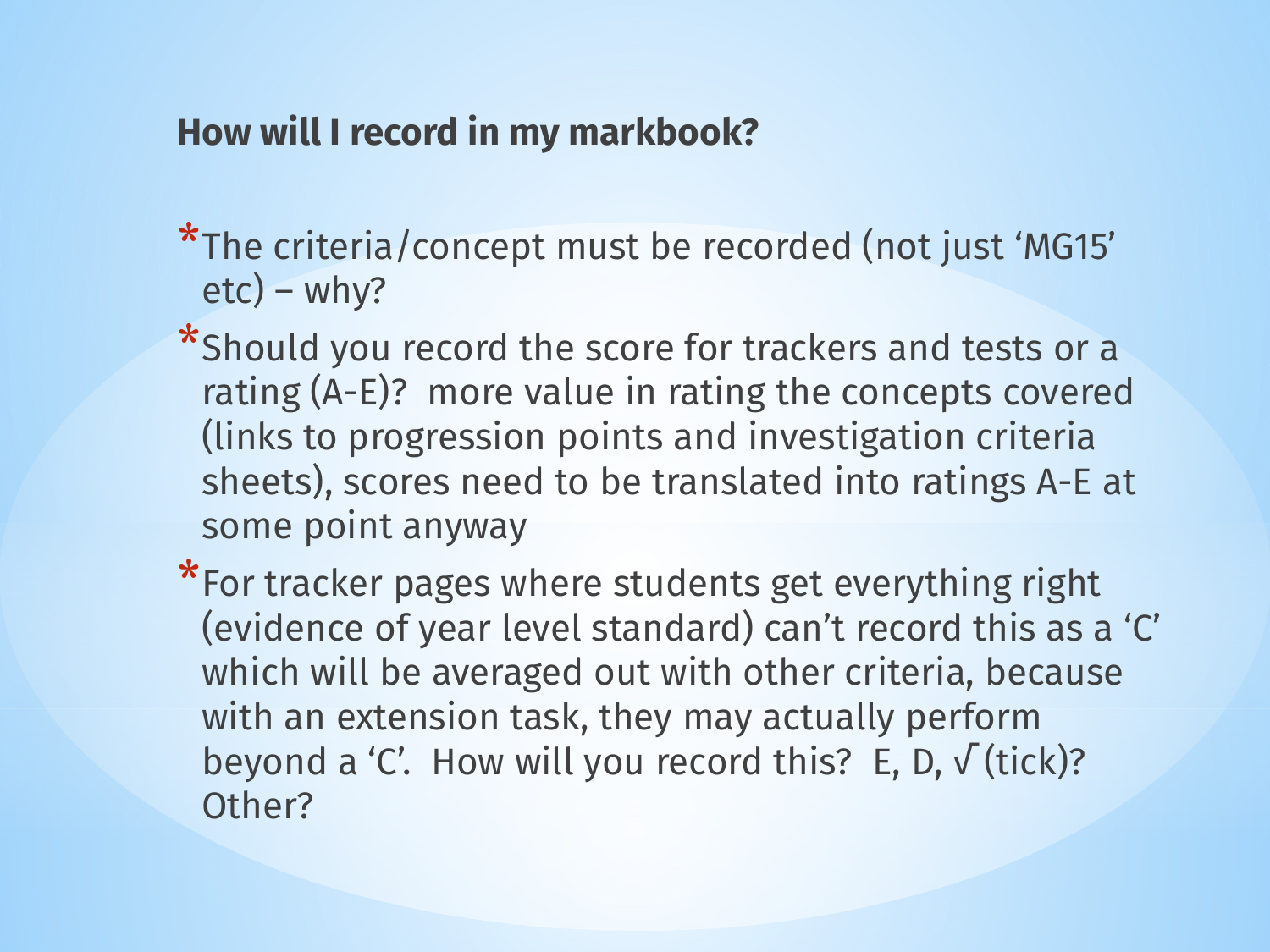

How will I record in my markbook?

The criteria/concept must be recorded (not just ‘MG15’ etc) – why?
Should you record the score for trackers and tests or a rating (A-E)?  more value in rating the concepts covered (links to progression points and investigation criteria sheets), scores need to be translated into ratings A-E at some point anyway
For tracker pages where students get everything right (evidence of year level standard) can’t record this as a ‘C’ which will be averaged out with other criteria, because with an extension task, they may actually perform beyond a ‘C’.  How will you record this?  E, D, √ (tick)?  Other?